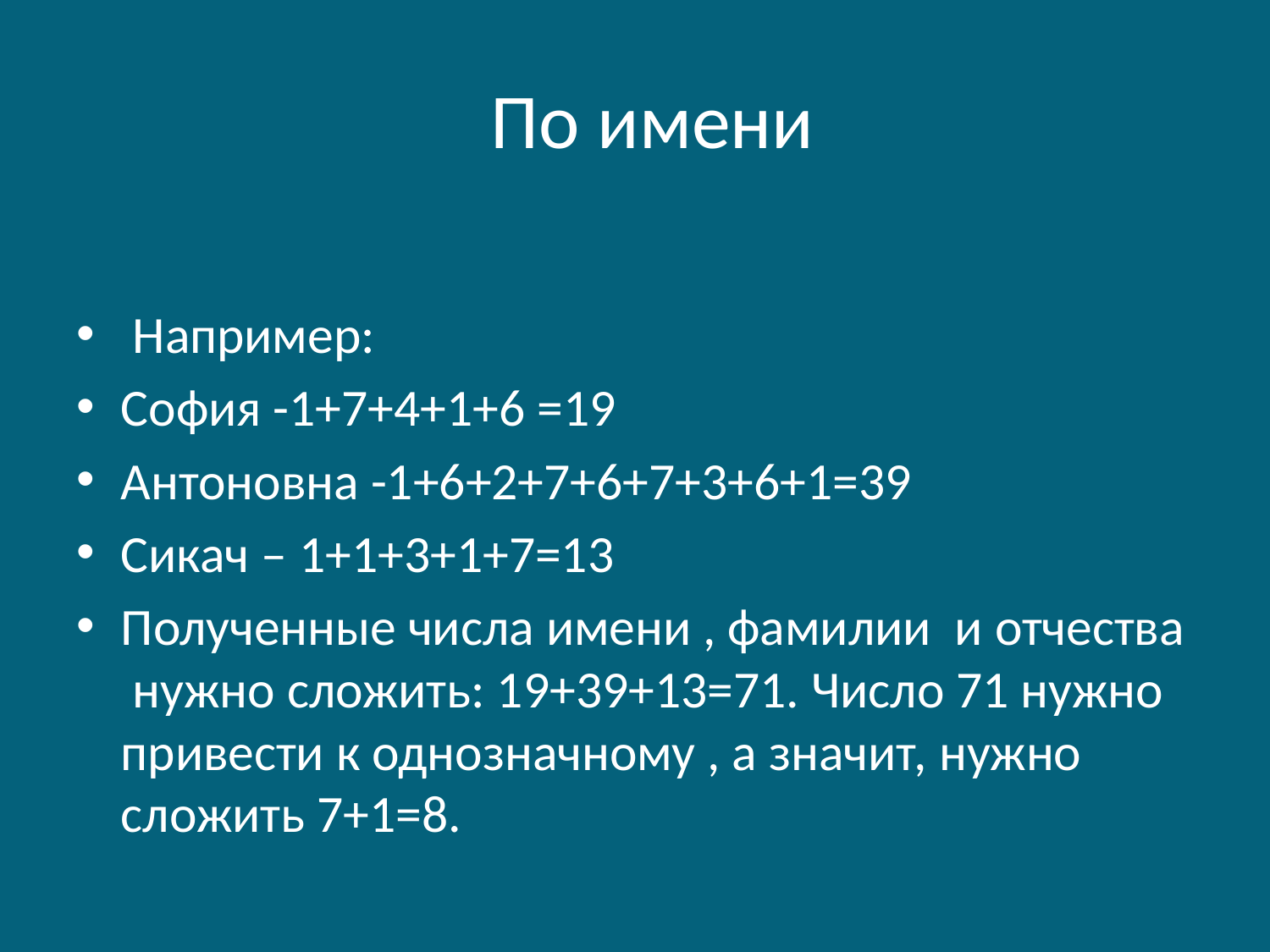

# По имени

 Например:
София -1+7+4+1+6 =19
Антоновна -1+6+2+7+6+7+3+6+1=39
Сикач – 1+1+3+1+7=13
	Полученные числа имени , фамилии  и отчества  нужно сложить: 19+39+13=71. Число 71 нужно привести к однозначному , а значит, нужно сложить 7+1=8.